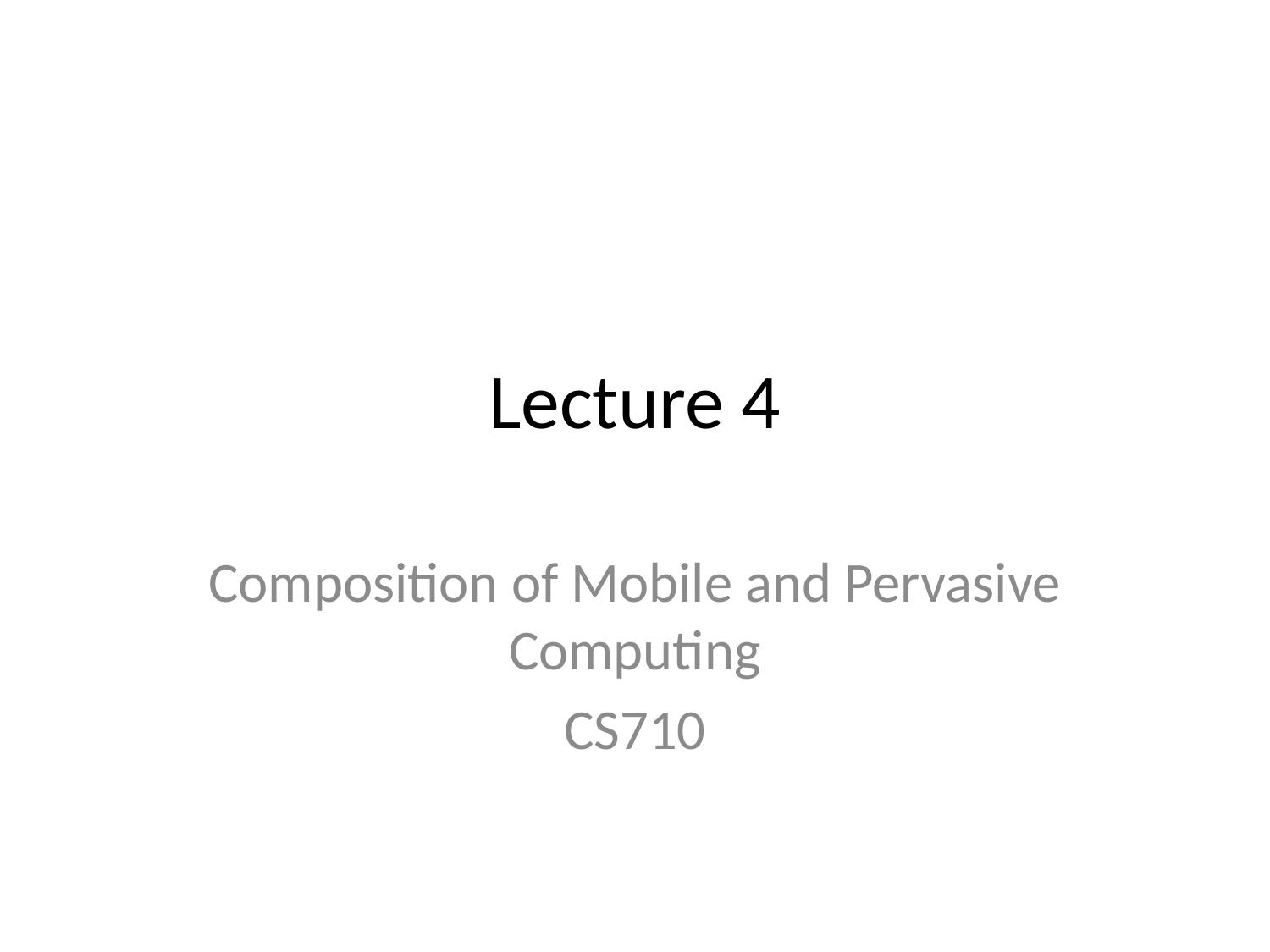

# Lecture 4
Composition of Mobile and Pervasive Computing
CS710